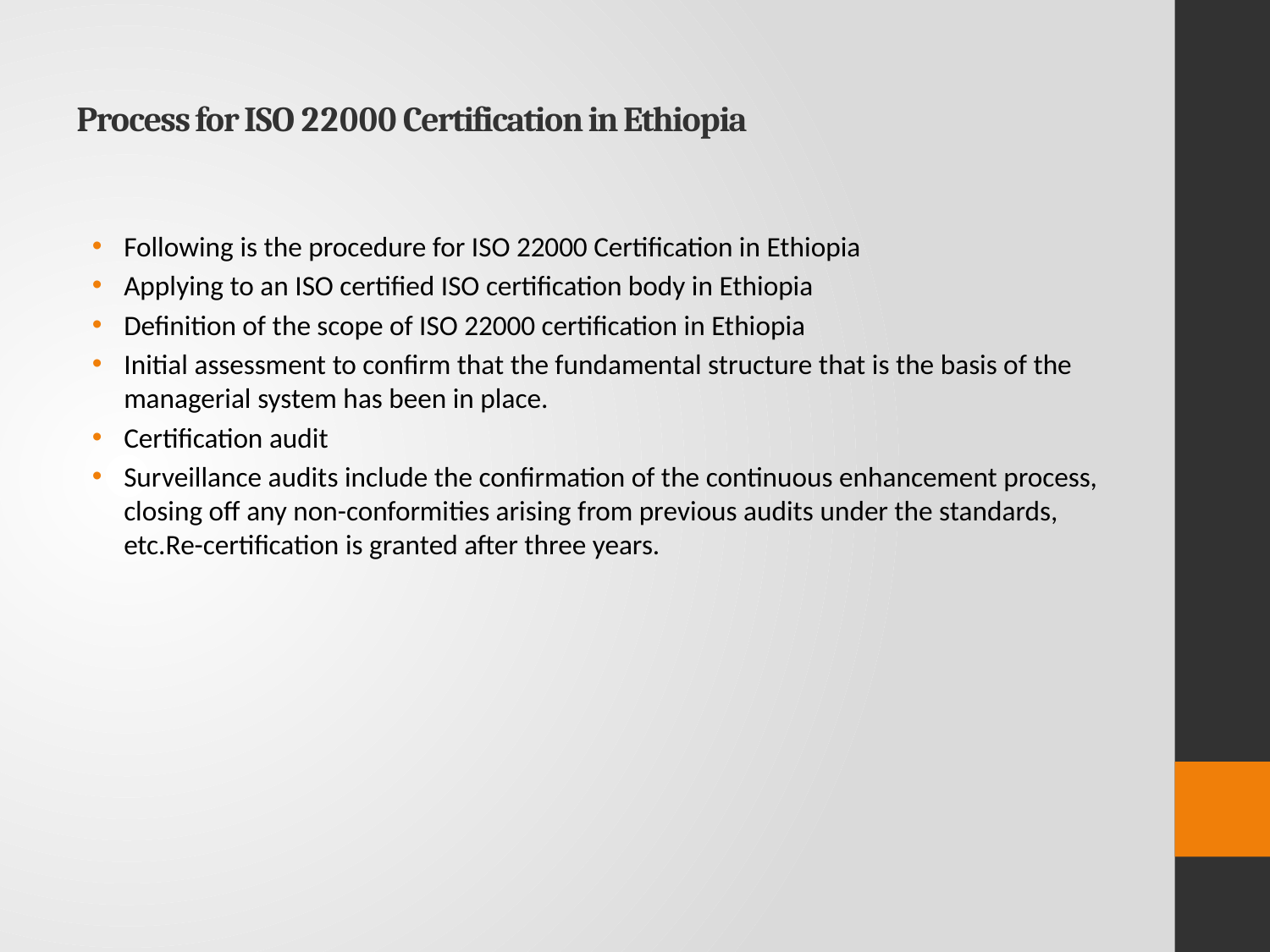

# Process for ISO 22000 Certification in Ethiopia
Following is the procedure for ISO 22000 Certification in Ethiopia
Applying to an ISO certified ISO certification body in Ethiopia
Definition of the scope of ISO 22000 certification in Ethiopia
Initial assessment to confirm that the fundamental structure that is the basis of the managerial system has been in place.
Certification audit
Surveillance audits include the confirmation of the continuous enhancement process, closing off any non-conformities arising from previous audits under the standards, etc.Re-certification is granted after three years.